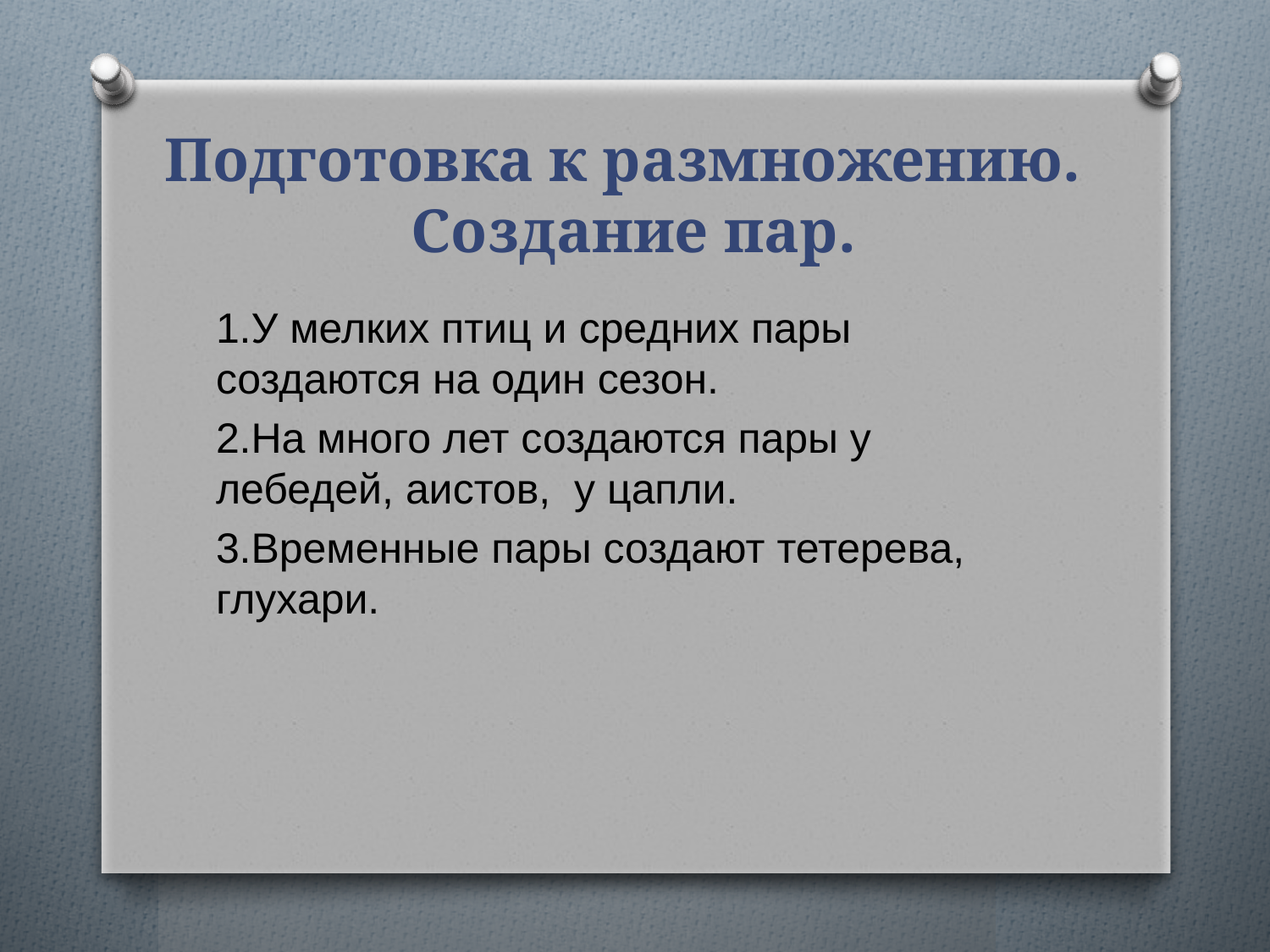

# Подготовка к размножению. Создание пар.
1.У мелких птиц и средних пары создаются на один сезон.
2.На много лет создаются пары у  лебедей, аистов,  у цапли.
3.Временные пары создают тетерева, глухари.